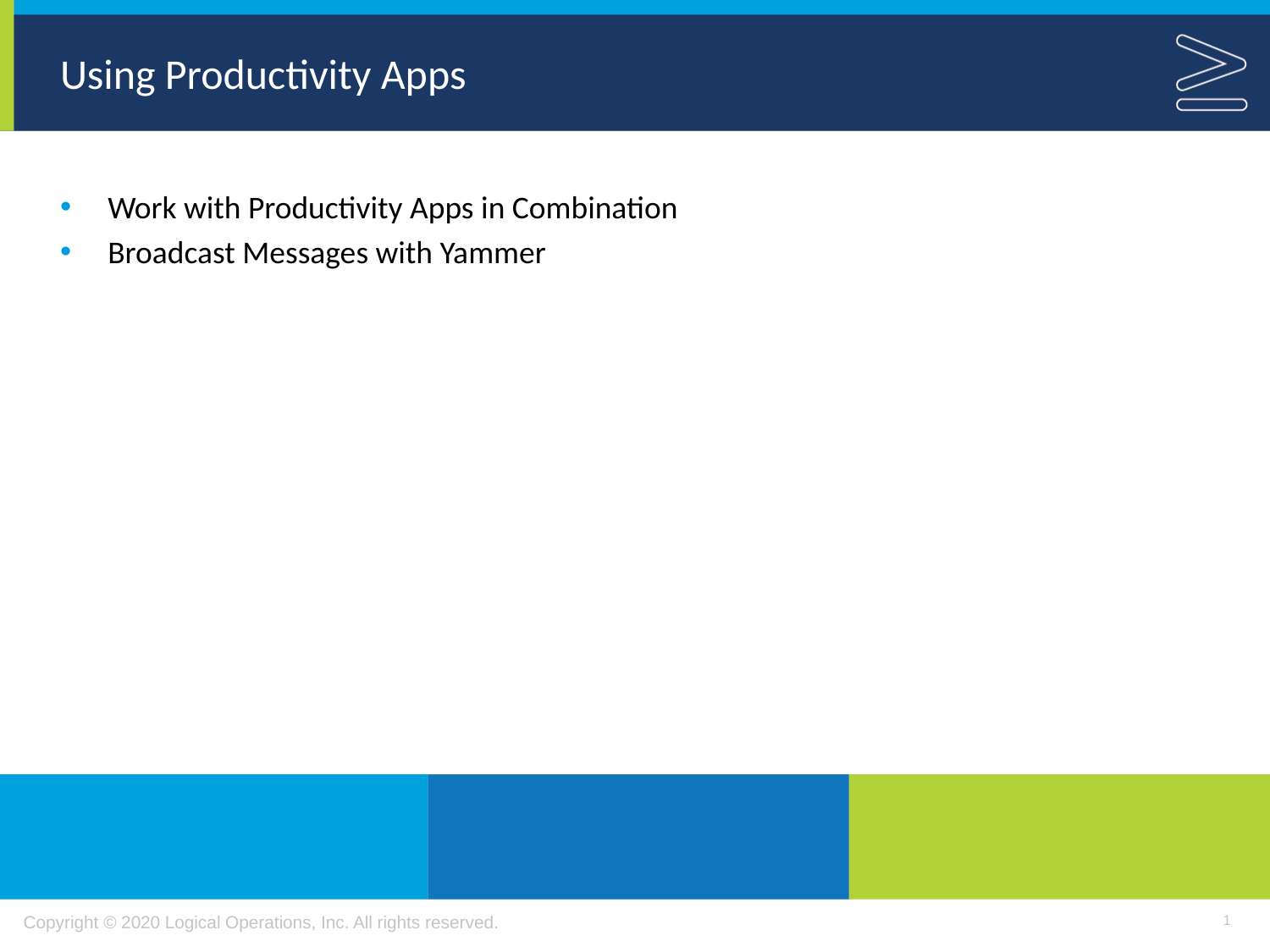

# Using Productivity Apps
Work with Productivity Apps in Combination
Broadcast Messages with Yammer
1